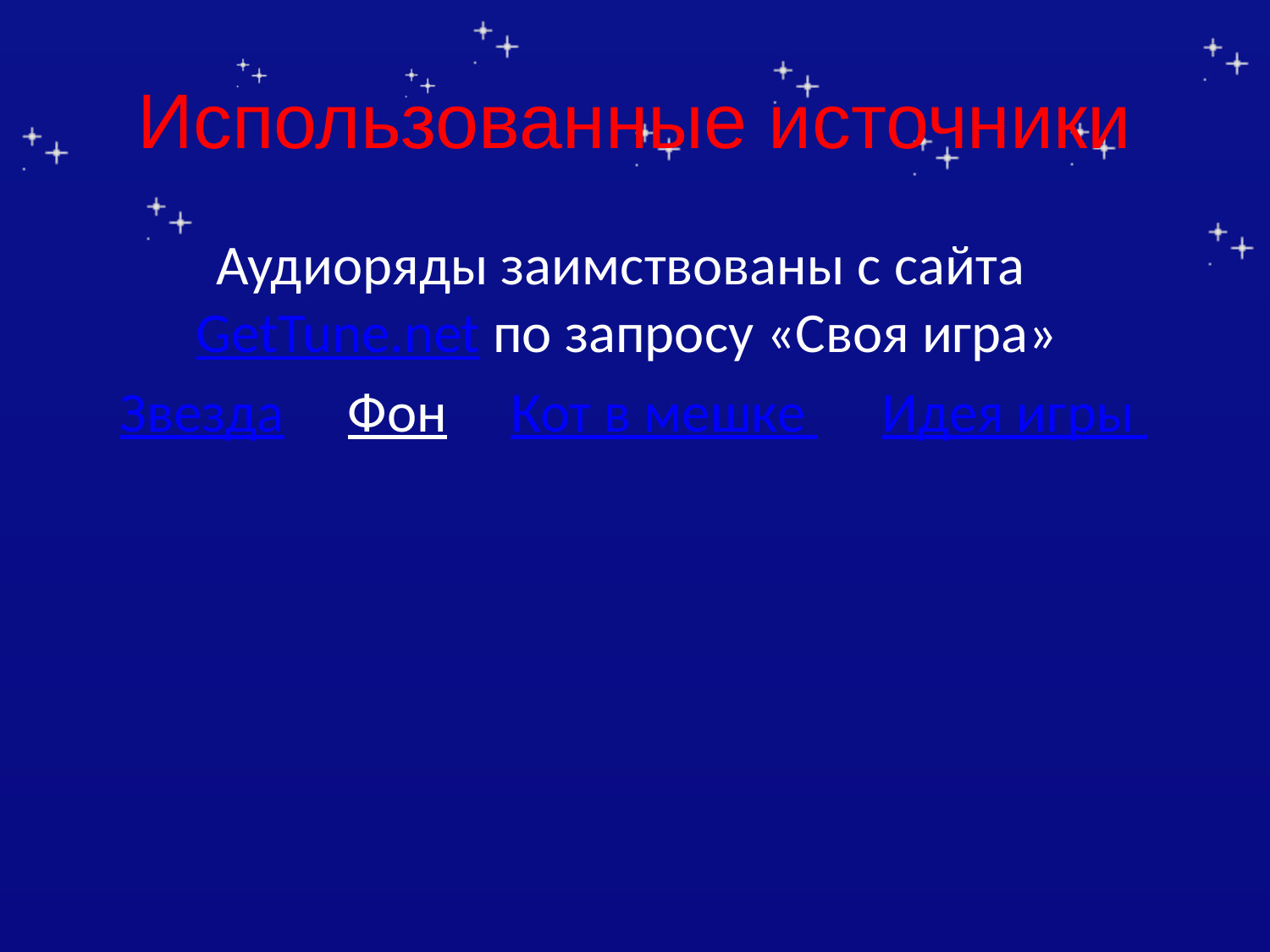

# Использованные источники
Аудиоряды заимствованы с сайта  GetTune.net по запросу «Своя игра»
Звезда     Фон     Кот в мешке      Идея игры